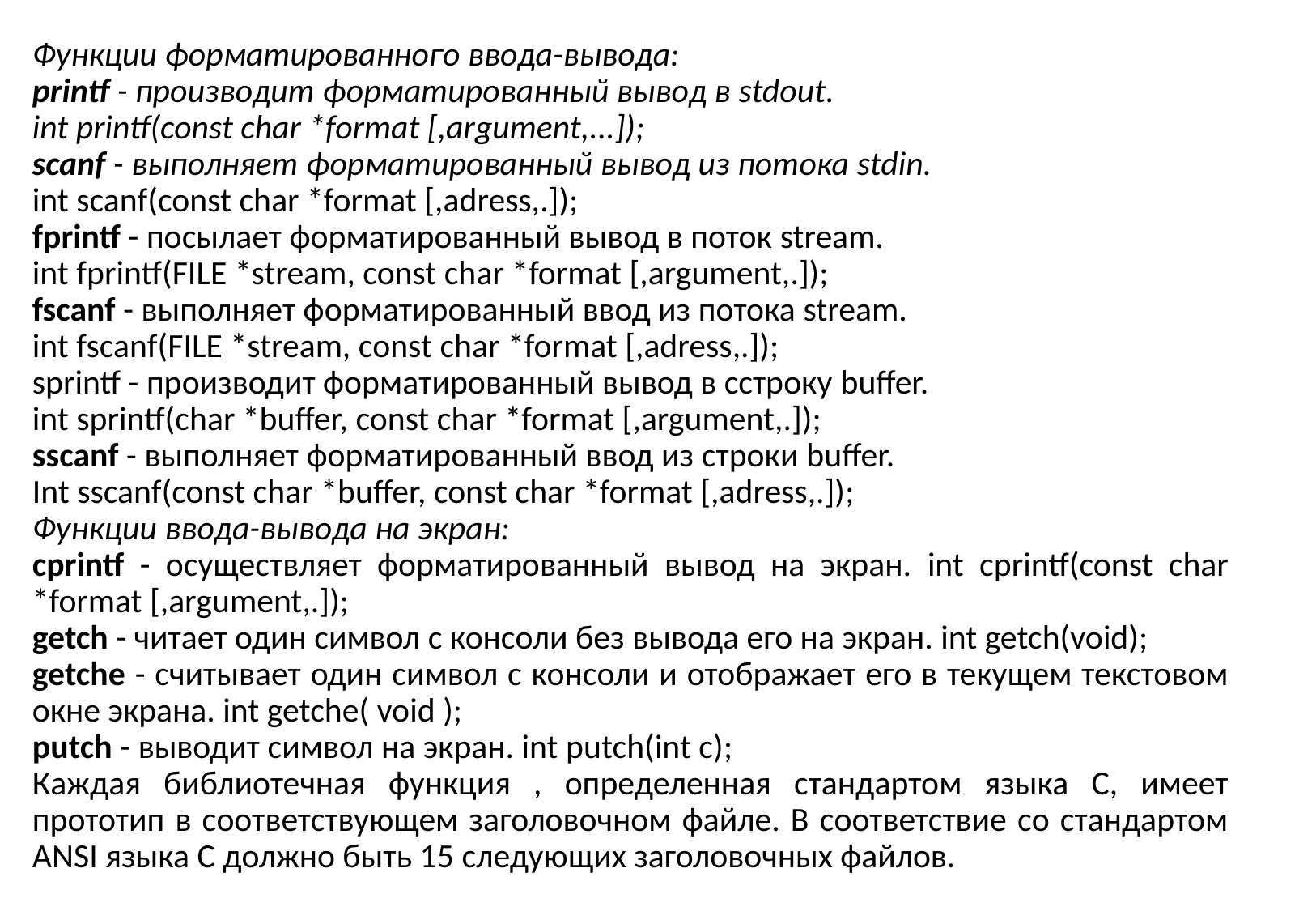

Функции форматированного ввода-вывода:
printf - производит форматированный вывод в stdout.
int printf(const char *format [,argument,...]);
scanf - выполняет форматированный вывод из потока stdin.
int scanf(const char *format [,adress,.]);
fprintf - посылает форматированный вывод в поток stream.
int fprintf(FILE *stream, const char *format [,argument,.]);
fscanf - выполняет форматированный ввод из потока stream.
int fscanf(FILE *stream, const char *format [,adress,.]);
sprintf - производит форматированный вывод в сстроку buffer.
int sprintf(char *buffer, const char *format [,argument,.]);
sscanf - выполняет форматированный ввод из строки buffer.
Int sscanf(const char *buffer, const char *format [,adress,.]);
Функции ввода-вывода на экран:
cprintf - осуществляет форматированный вывод на экран. int cprintf(const char *format [,argument,.]);
getch - читает один символ с консоли без вывода его на экран. int getch(void);
getche - cчитывает один символ с консоли и отображает его в текущем текстовом окне экрана. int getche( void );
putch - выводит символ на экран. int putch(int c);
Каждая библиотечная функция , определенная стандартом языка С, имеет прототип в соответствующем заголовочном файле. В соответствие со стандартом ANSI языка С должно быть 15 следующих заголовочных файлов.